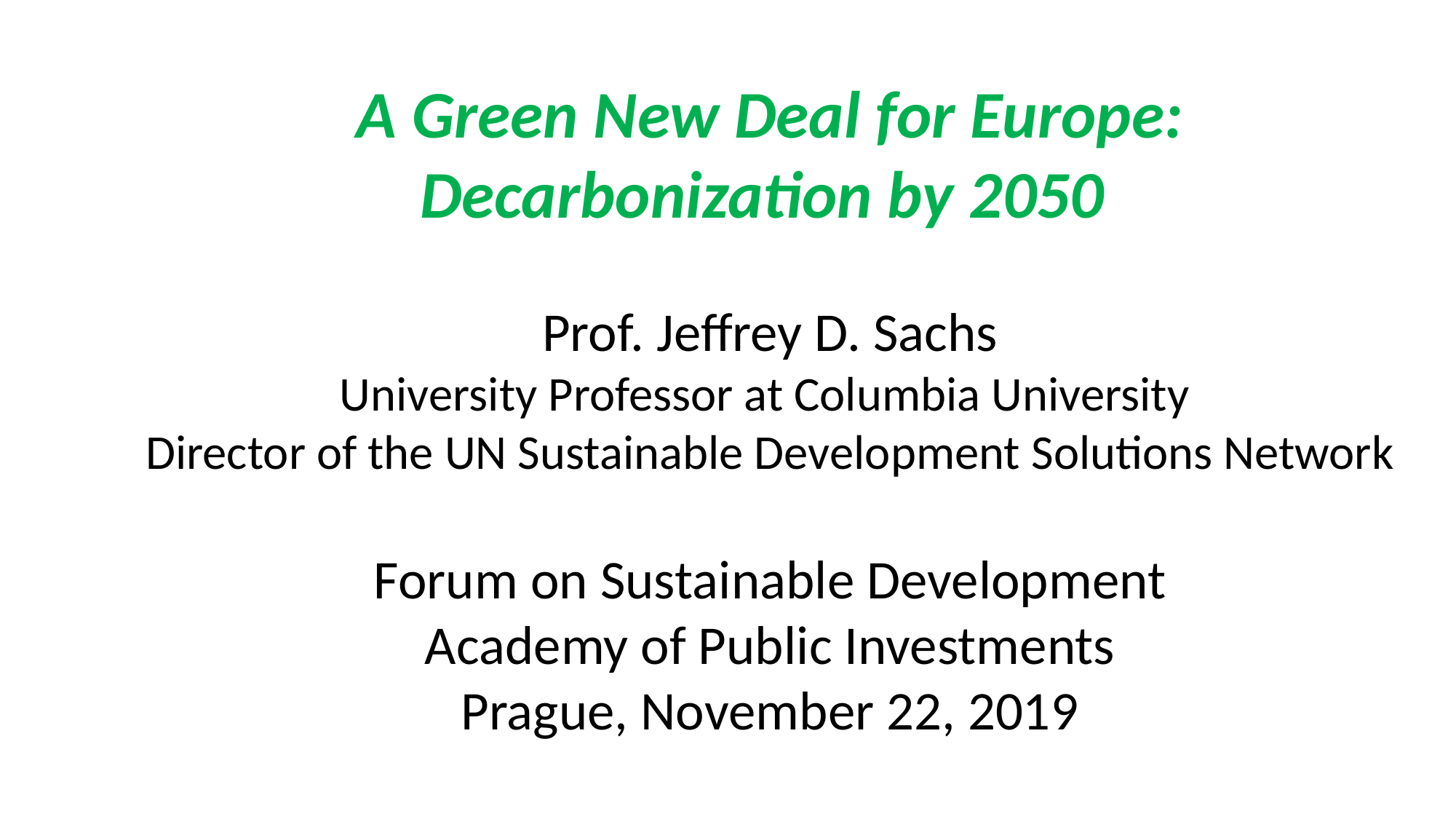

A Green New Deal for Europe:
Decarbonization by 2050

Prof. Jeffrey D. Sachs
University Professor at Columbia University
Director of the UN Sustainable Development Solutions Network

Forum on Sustainable Development
Academy of Public Investments
Prague, November 22, 2019